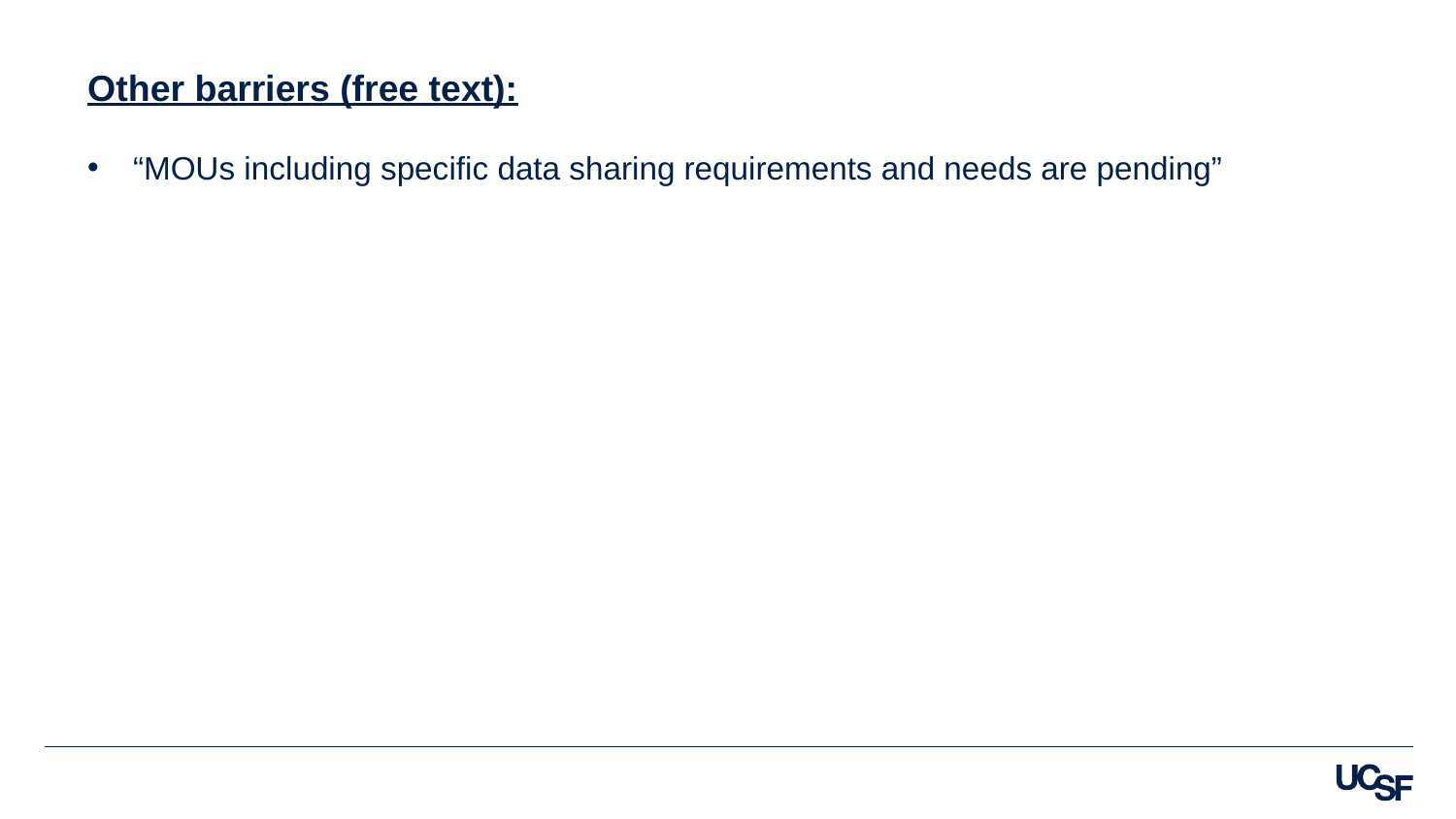

Other barriers (free text):

“MOUs including specific data sharing requirements and needs are pending”